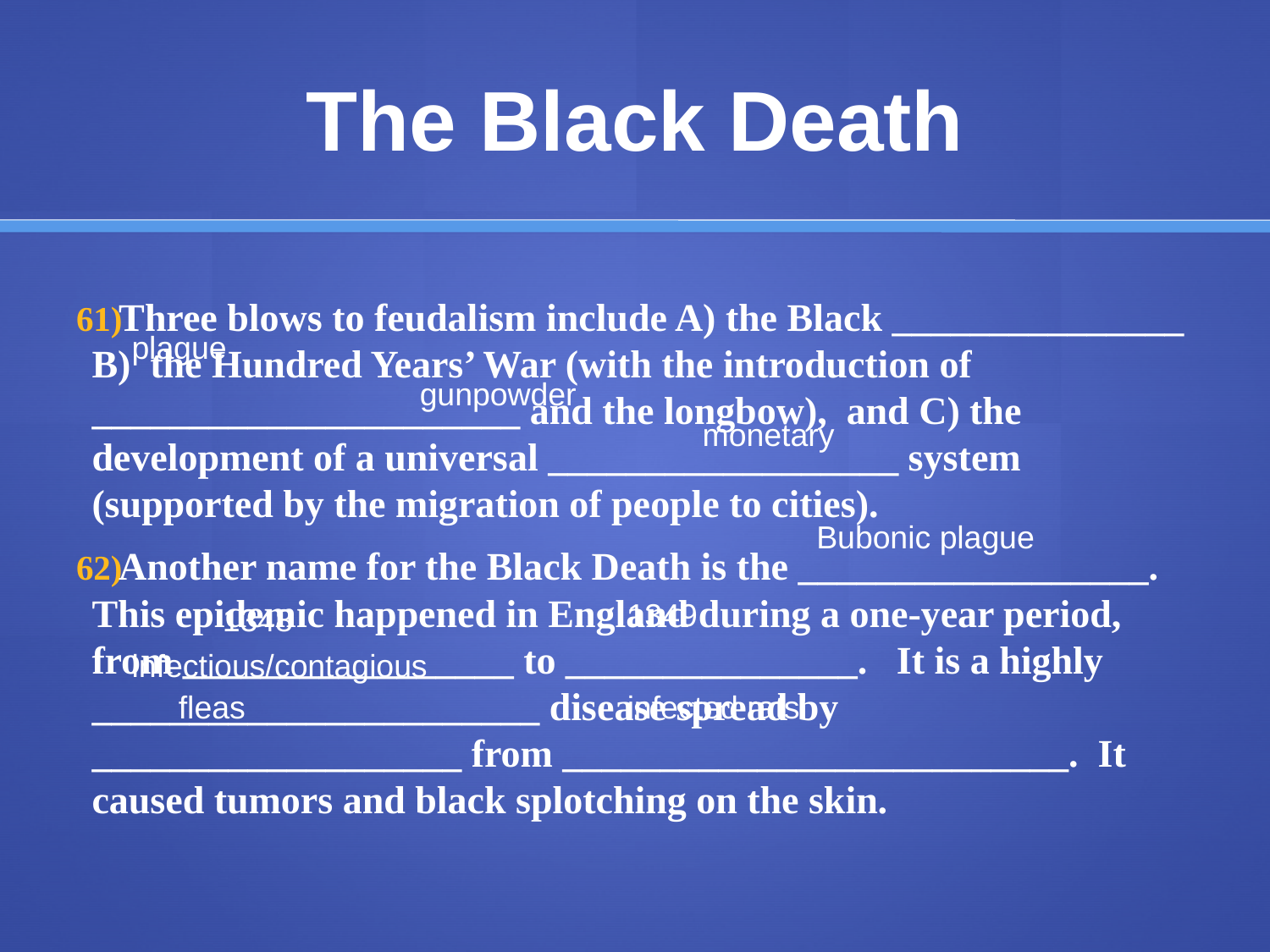

# The Black Death
Three blows to feudalism include A) the Black _______________ B)  the Hundred Years’ War (with the introduction of ______________________ and the longbow),  and C) the development of a universal __________________ system (supported by the migration of people to cities).
Another name for the Black Death is the __________________.  This epidemic happened in England during a one-year period, from _________________ to _______________.   It is a highly _______________________ disease spread by ___________________ from __________________________.  It caused tumors and black splotching on the skin.

plague
gunpowder
monetary
Bubonic plague
1349
1348
infectious/contagious
fleas
infected rats